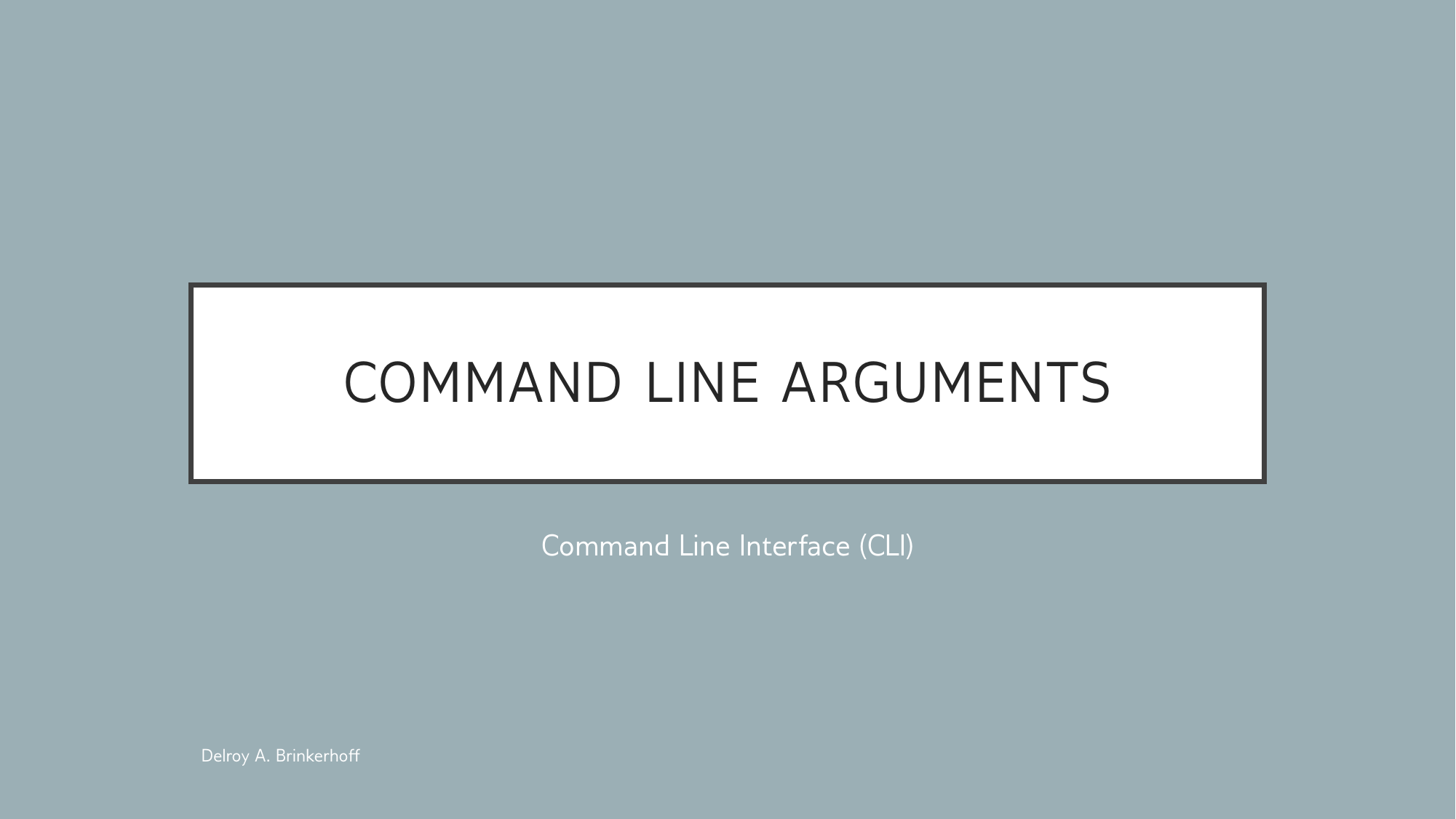

# Command Line Arguments
Command Line Interface (CLI)
Delroy A. Brinkerhoff